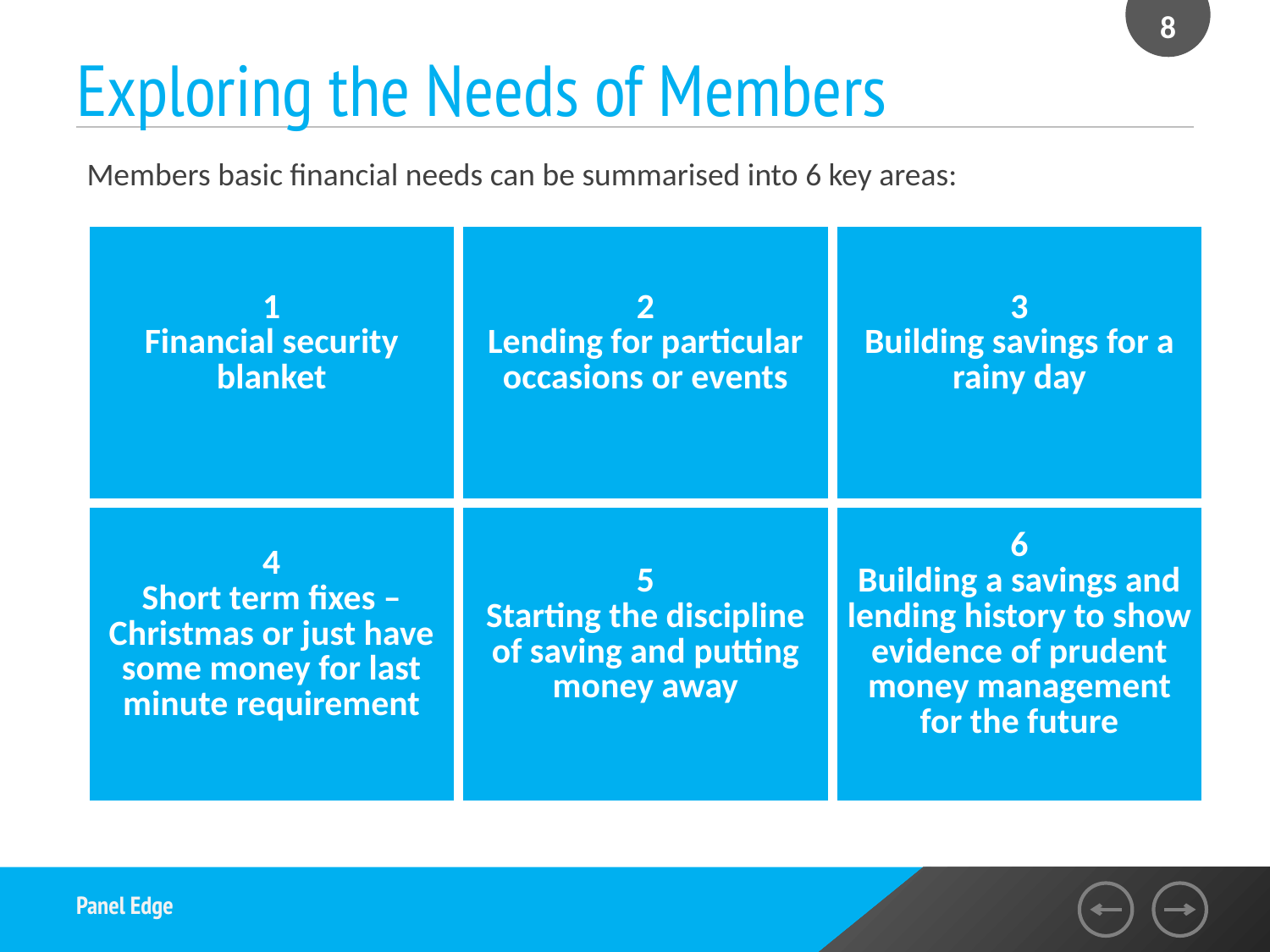

8
# Exploring the Needs of Members
Members basic financial needs can be summarised into 6 key areas:
| 1 Financial security blanket | 2 Lending for particular occasions or events | 3 Building savings for a rainy day |
| --- | --- | --- |
| 4 Short term fixes – Christmas or just have some money for last minute requirement | 5 Starting the discipline of saving and putting money away | 6 Building a savings and lending history to show evidence of prudent money management for the future |
Panel Edge